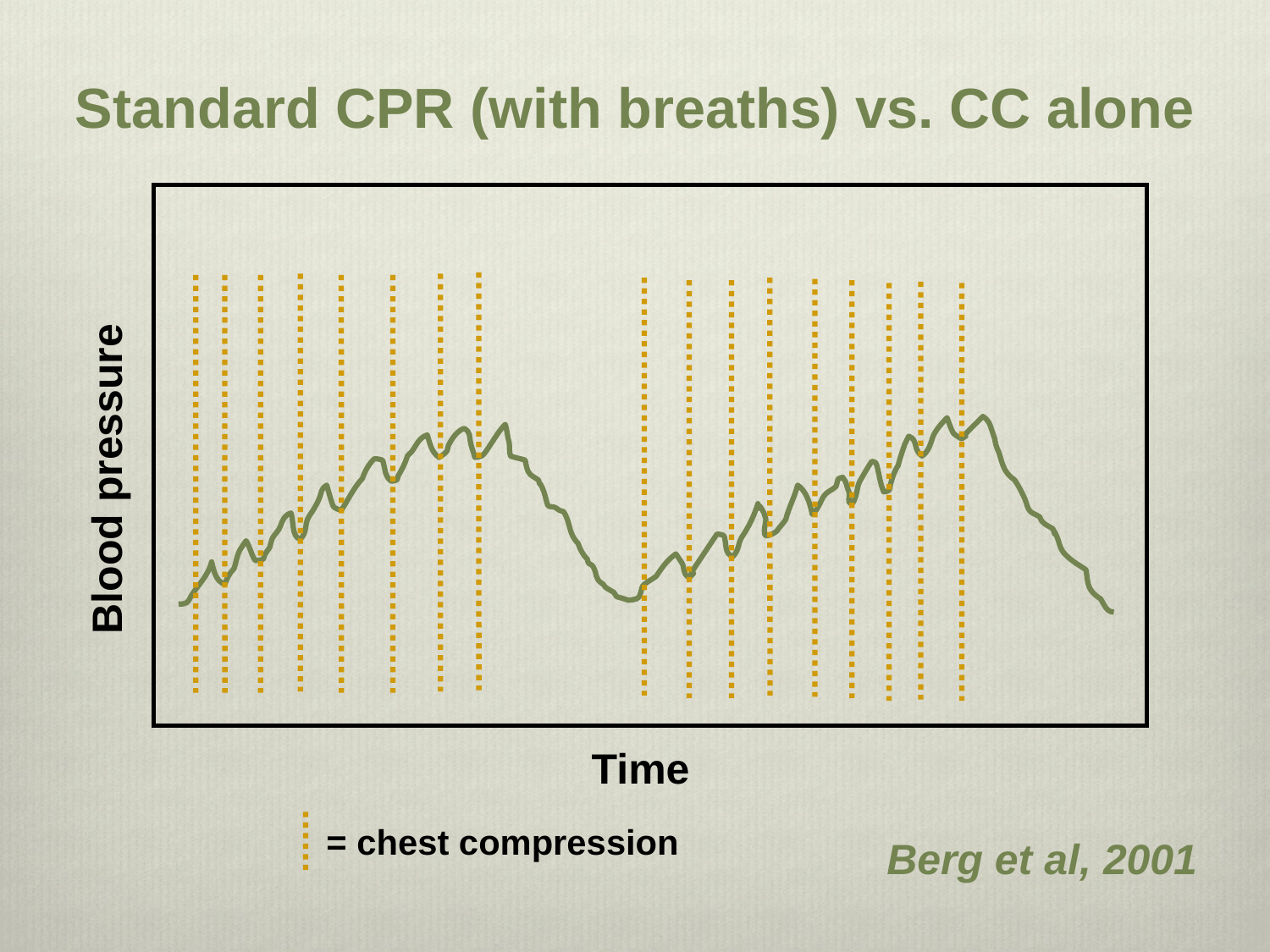

Standard CPR (with breaths) vs. CC alone

Blood pressure
Time

= chest compression
Berg et al, 2001